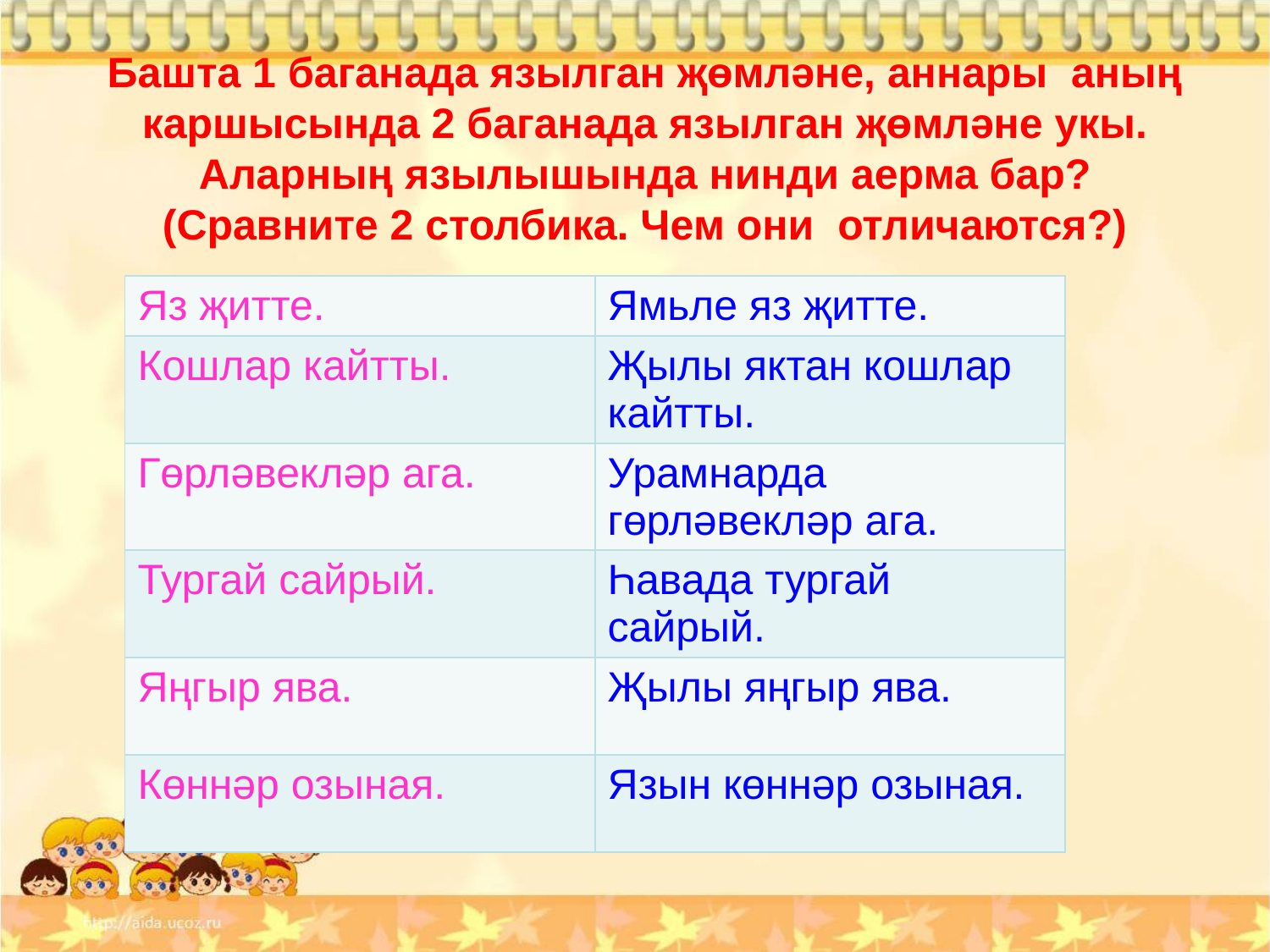

# Башта 1 баганада язылган җөмләне, аннары  аның каршысында 2 баганада язылган җөмләне укы. Аларның язылышында нинди аерма бар? (Сравните 2 столбика. Чем они  отличаются?)
| Яз җитте. | Ямьле яз җитте. |
| --- | --- |
| Кошлар кайтты. | Җылы яктан кошлар кайтты. |
| Гөрләвекләр ага. | Урамнарда гөрләвекләр ага. |
| Тургай сайрый. | Һавада тургай сайрый. |
| Яңгыр ява. | Җылы яңгыр ява. |
| Көннәр озыная. | Язын көннәр озыная. |